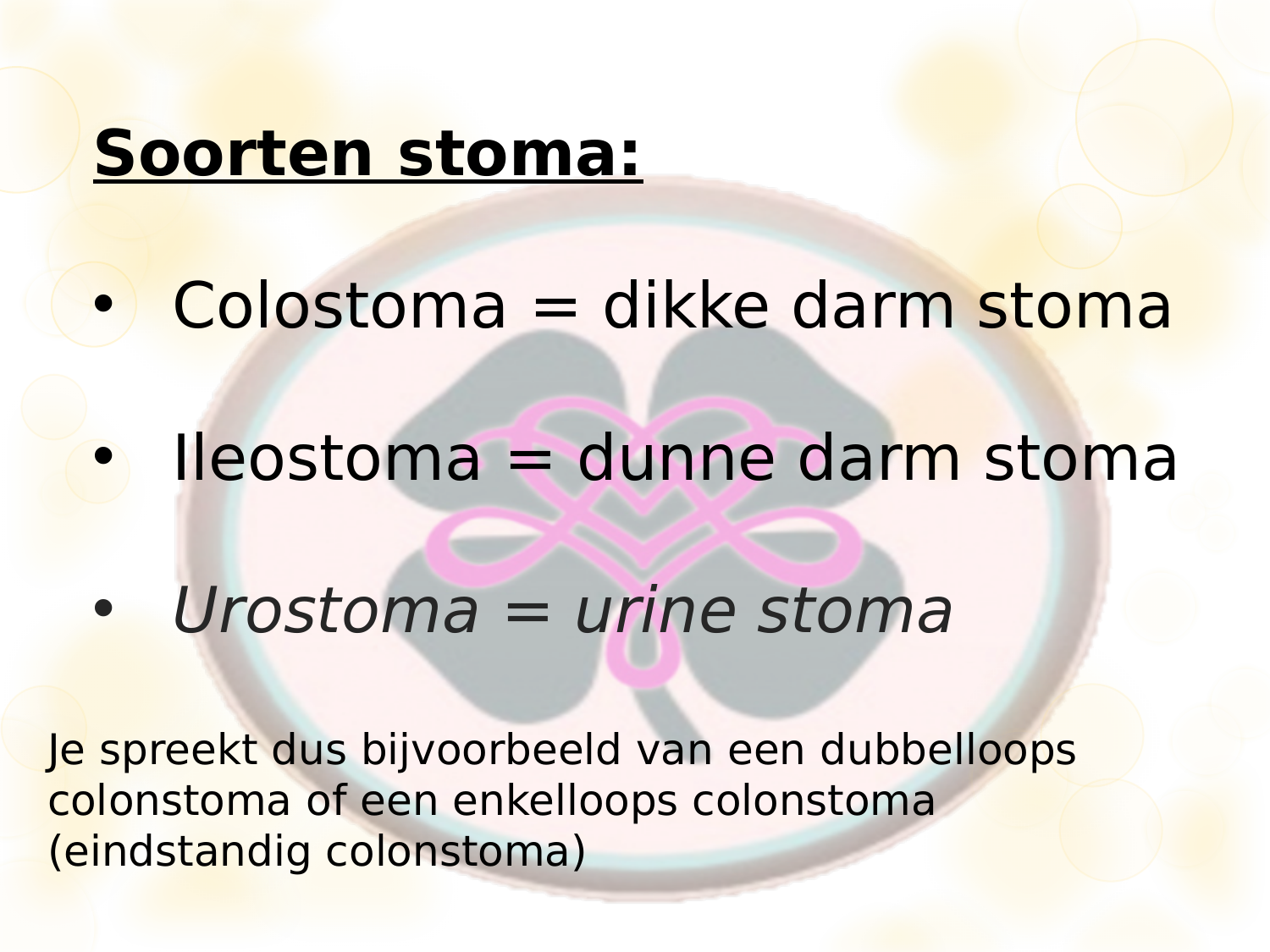

Soorten stoma:

Colostoma = dikke darm stoma

Ileostoma = dunne darm stoma

Urostoma = urine stoma
Je spreekt dus bijvoorbeeld van een dubbelloops colonstoma of een enkelloops colonstoma (eindstandig colonstoma)